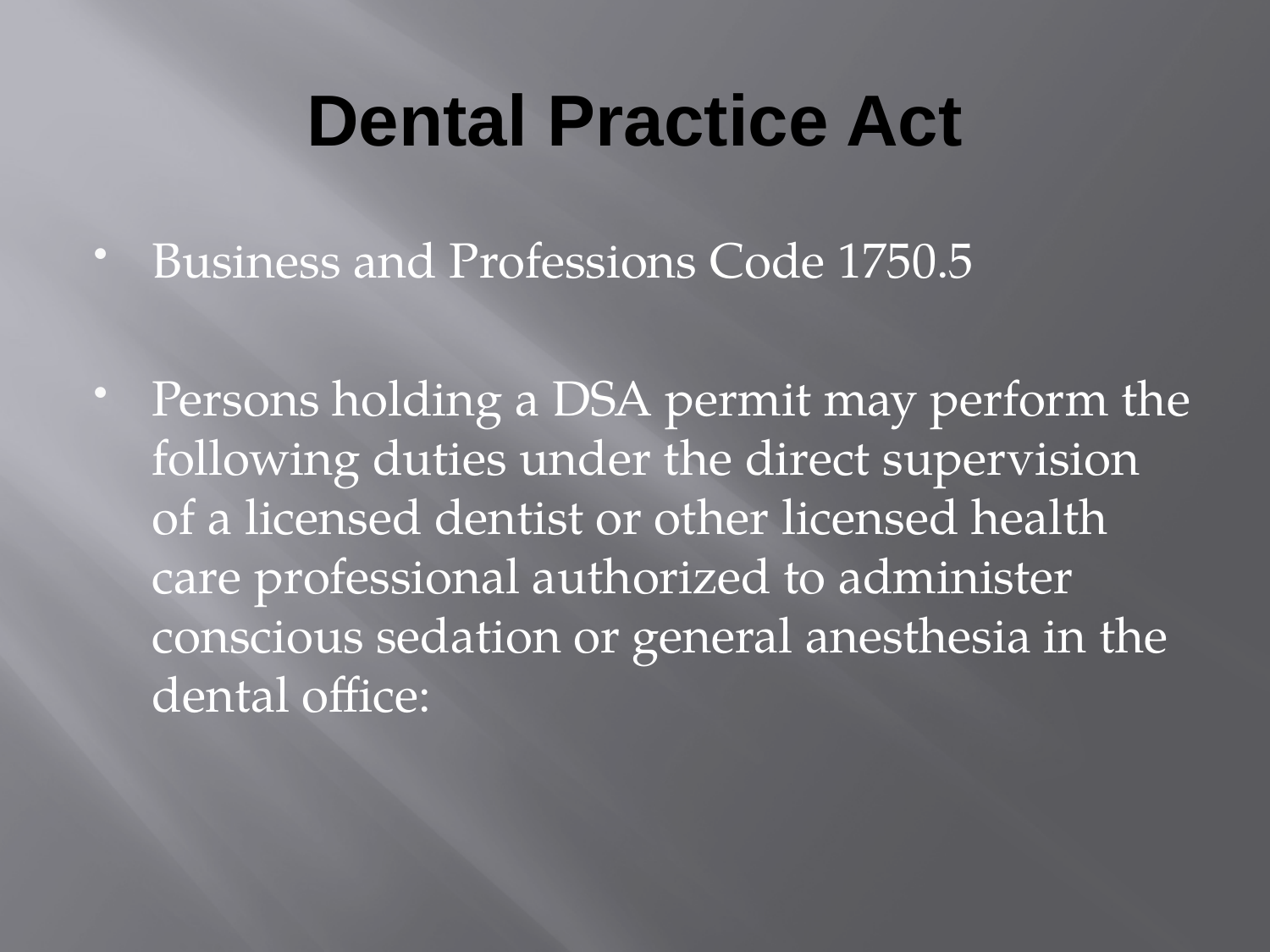

# Dental Practice Act
Business and Professions Code 1750.5

Persons holding a DSA permit may perform the following duties under the direct supervision of a licensed dentist or other licensed health care professional authorized to administer conscious sedation or general anesthesia in the dental office: